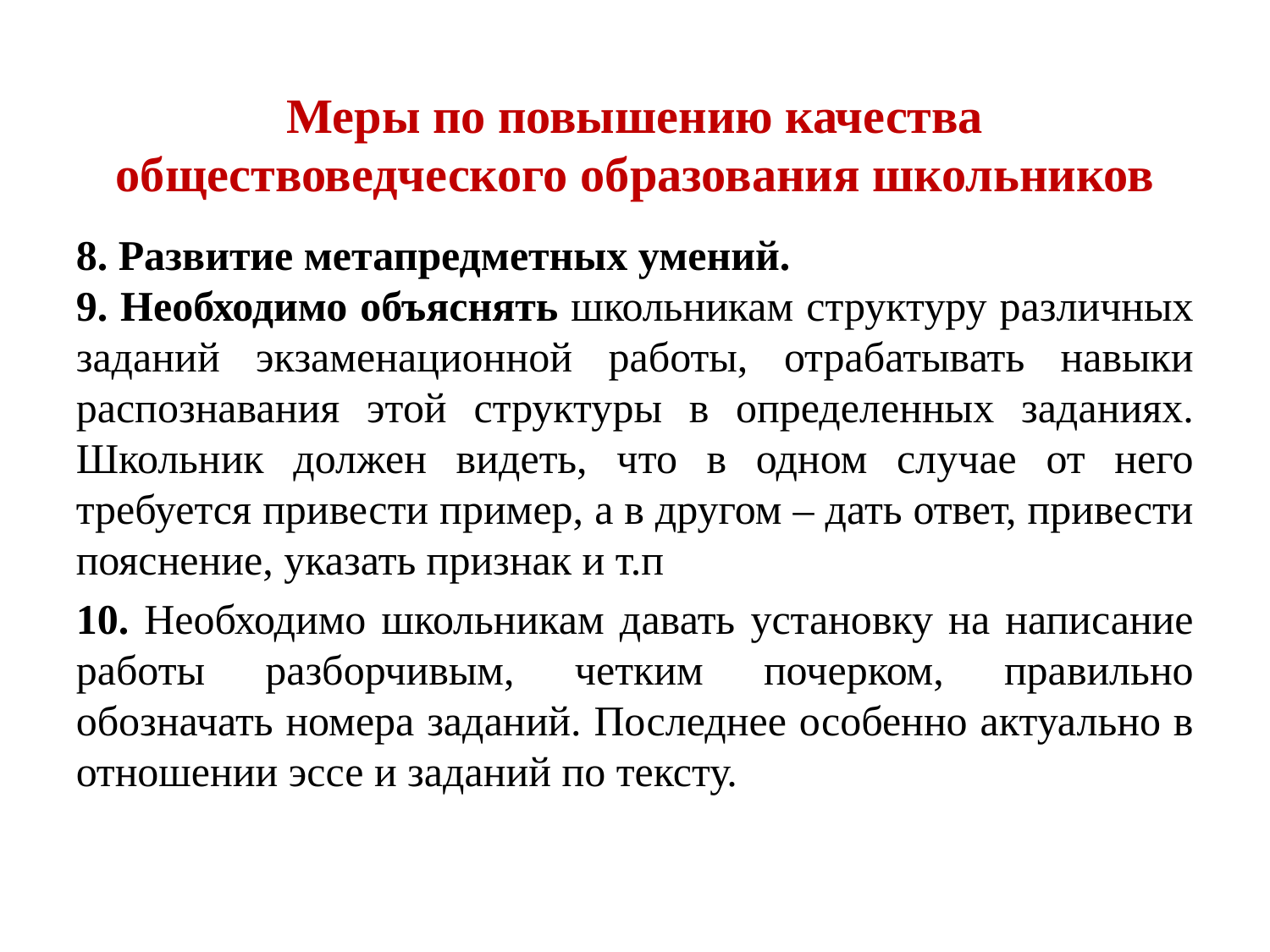

Меры по повышению качества обществоведческого образования школьников
8. Развитие метапредметных умений.
9. Необходимо объяснять школьникам структуру различных заданий экзаменационной работы, отрабатывать навыки распознавания этой структуры в определенных заданиях. Школьник должен видеть, что в одном случае от него требуется привести пример, а в другом – дать ответ, привести пояснение, указать признак и т.п
10. Необходимо школьникам давать установку на написание работы разборчивым, четким почерком, правильно обозначать номера заданий. Последнее особенно актуально в отношении эссе и заданий по тексту.